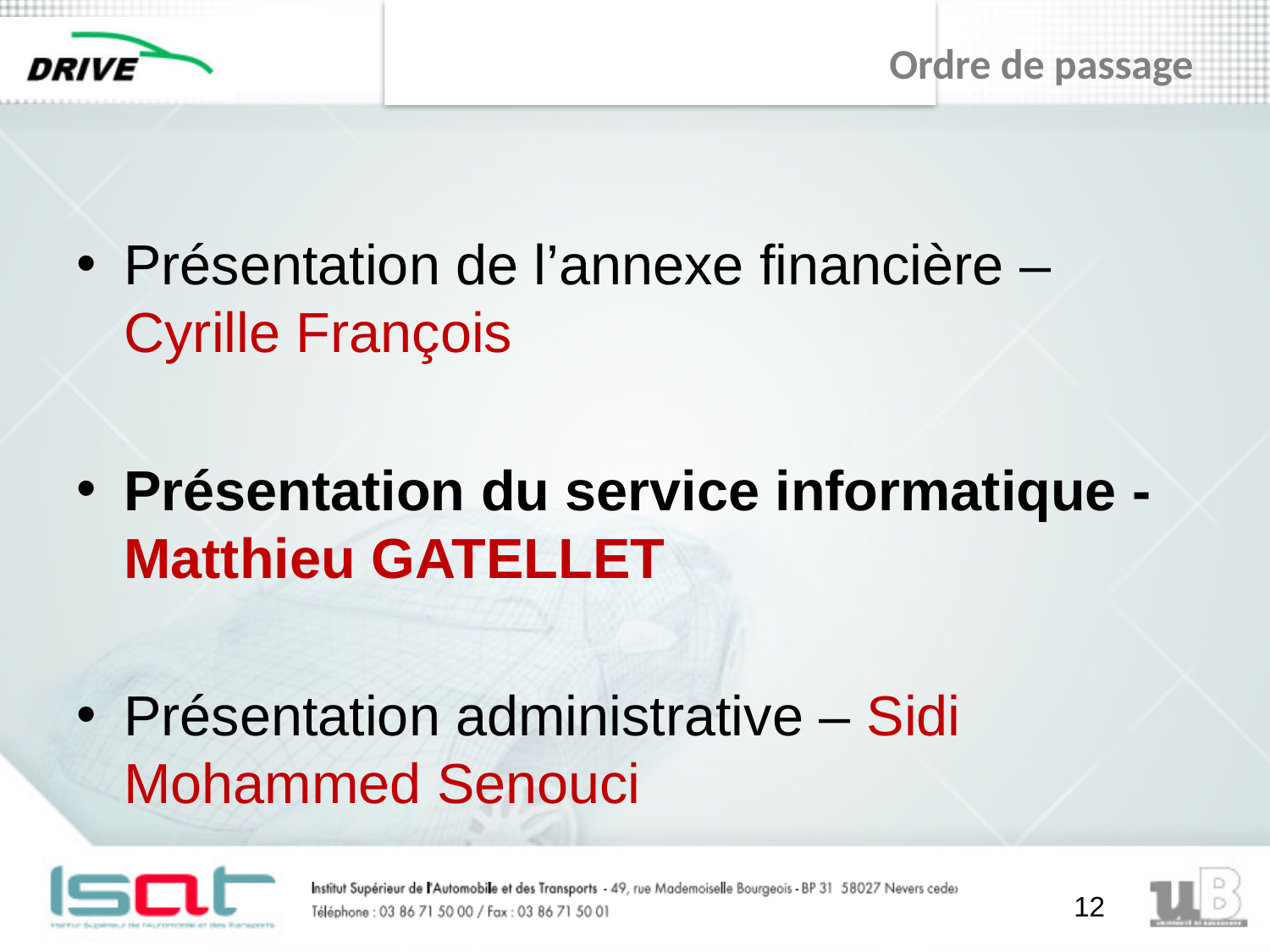

# Ordre de passage
Présentation de l’annexe financière – Cyrille François

Présentation du service informatique - Matthieu GATELLET

Présentation administrative – Sidi Mohammed Senouci